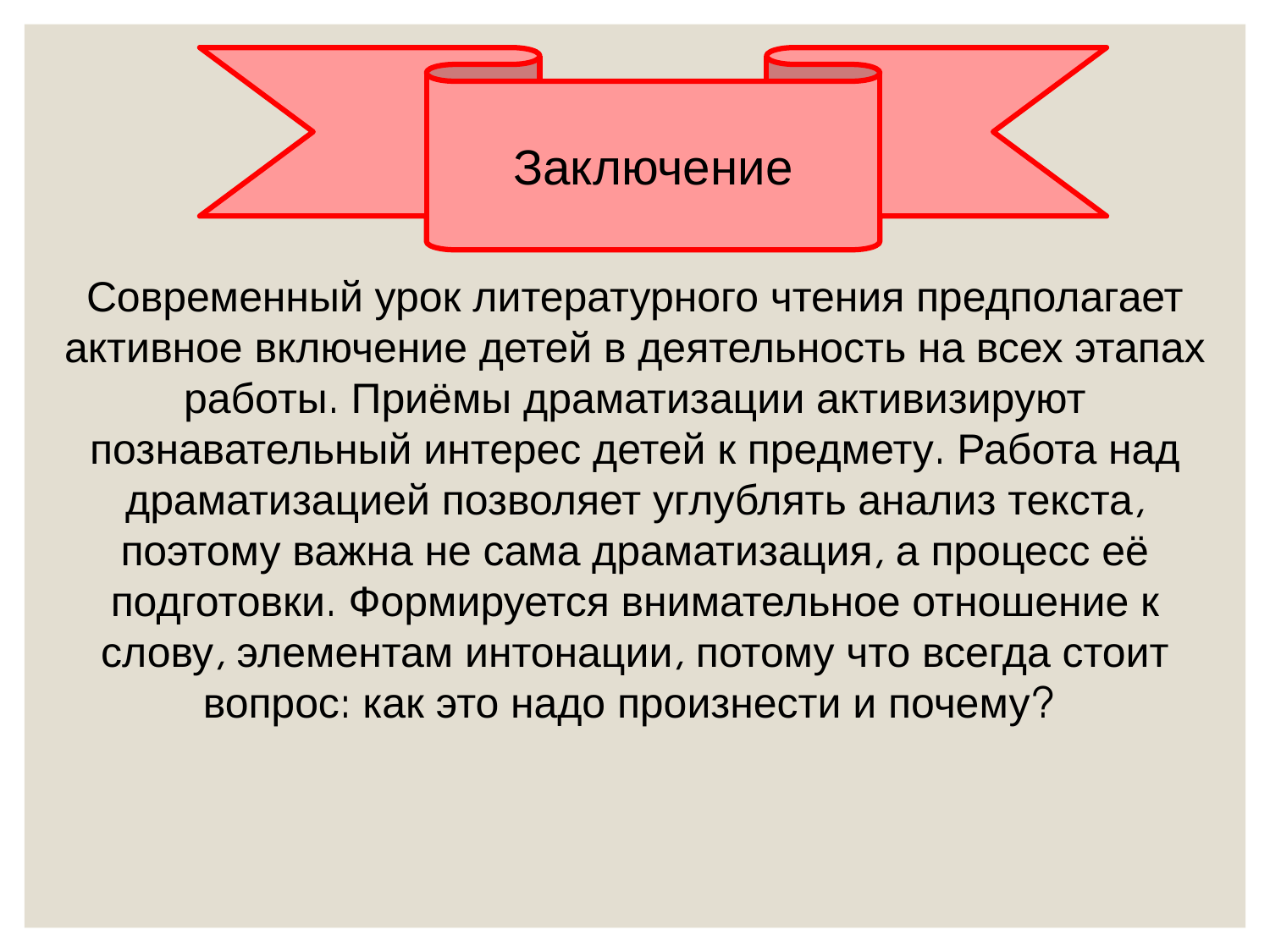

Заключение
Современный урок литературного чтения предполагает активное включение детей в деятельность на всех этапах работы. Приёмы драматизации активизируют познавательный интерес детей к предмету. Работа над драматизацией позволяет углублять анализ текста, поэтому важна не сама драматизация, а процесс её подготовки. Формируется внимательное отношение к слову, элементам интонации, потому что всегда стоит вопрос: как это надо произнести и почему?